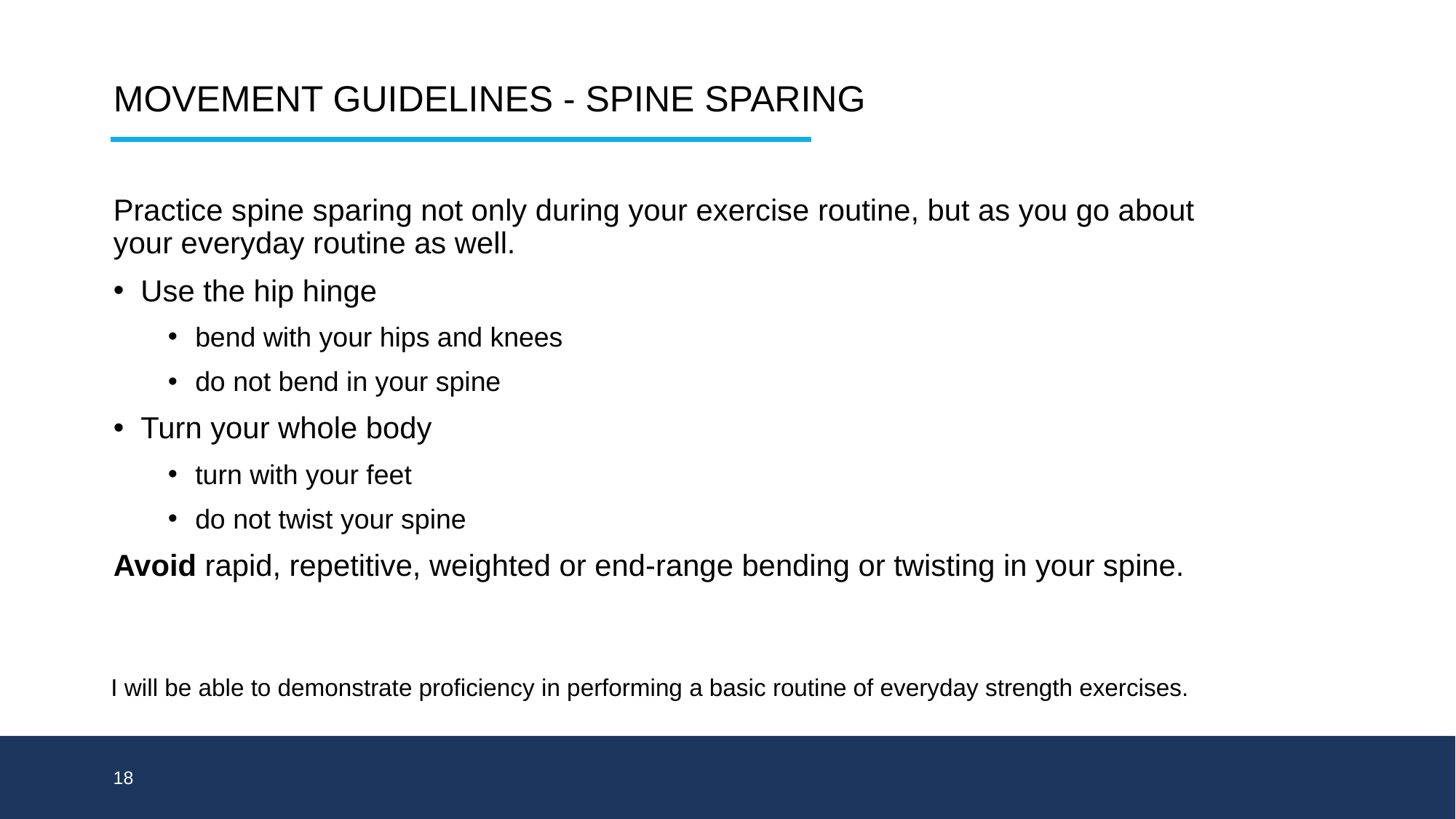

# Movement Guidelines - Spine Sparing
Practice spine sparing not only during your exercise routine, but as you go about your everyday routine as well.
Use the hip hinge
bend with your hips and knees
do not bend in your spine
Turn your whole body
turn with your feet
do not twist your spine
Avoid rapid, repetitive, weighted or end-range bending or twisting in your spine.

I will be able to demonstrate proficiency in performing a basic routine of everyday strength exercises.